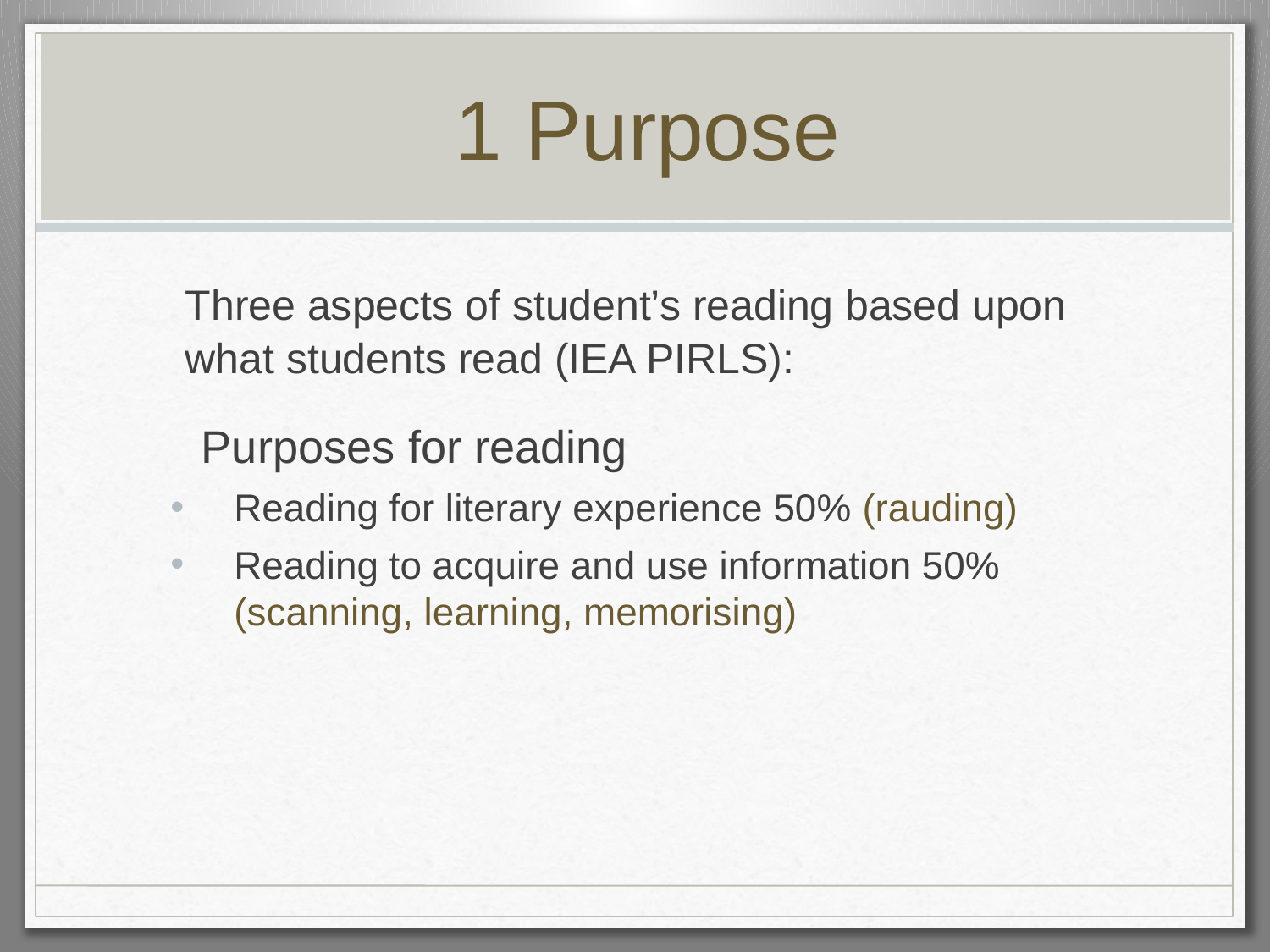

# 1 Purpose
	Three aspects of student’s reading based upon what students read (IEA PIRLS):
	Purposes for reading
Reading for literary experience 50% (rauding)
Reading to acquire and use information 50% (scanning, learning, memorising)